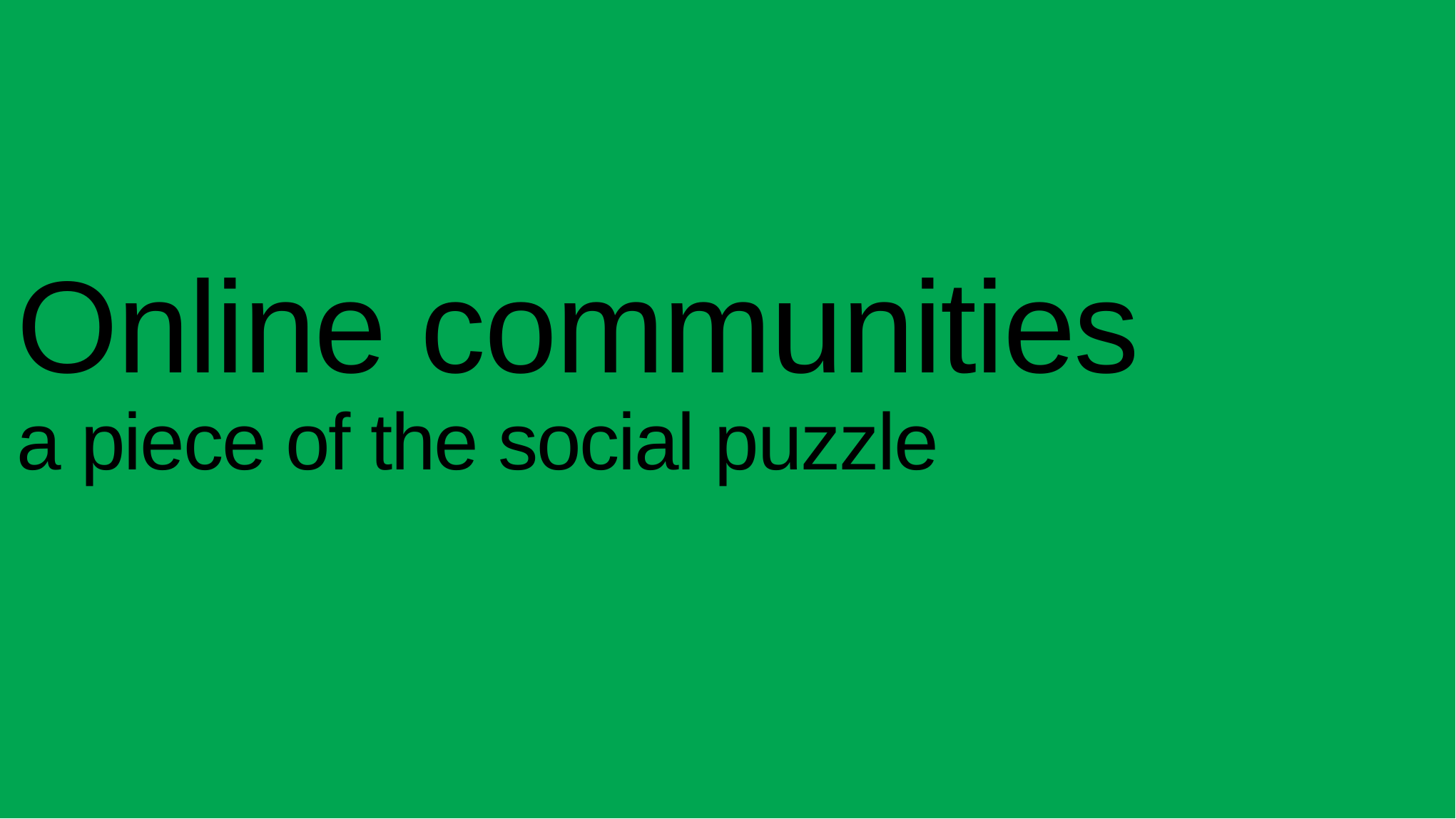

Online communities
a piece of the social puzzle